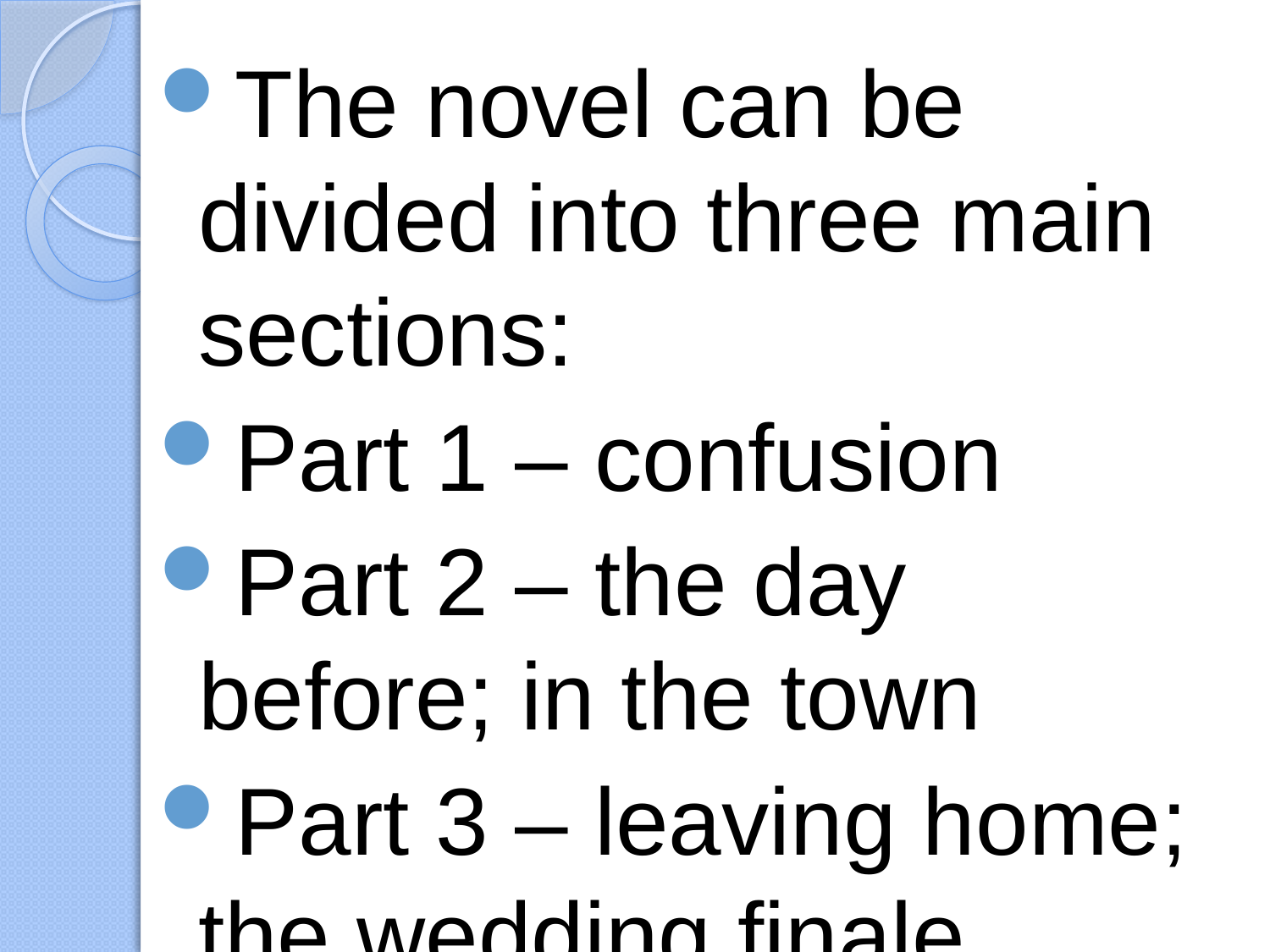

The novel can be divided into three main sections:
Part 1 – confusion
Part 2 – the day before; in the town
Part 3 – leaving home; the wedding finale
#